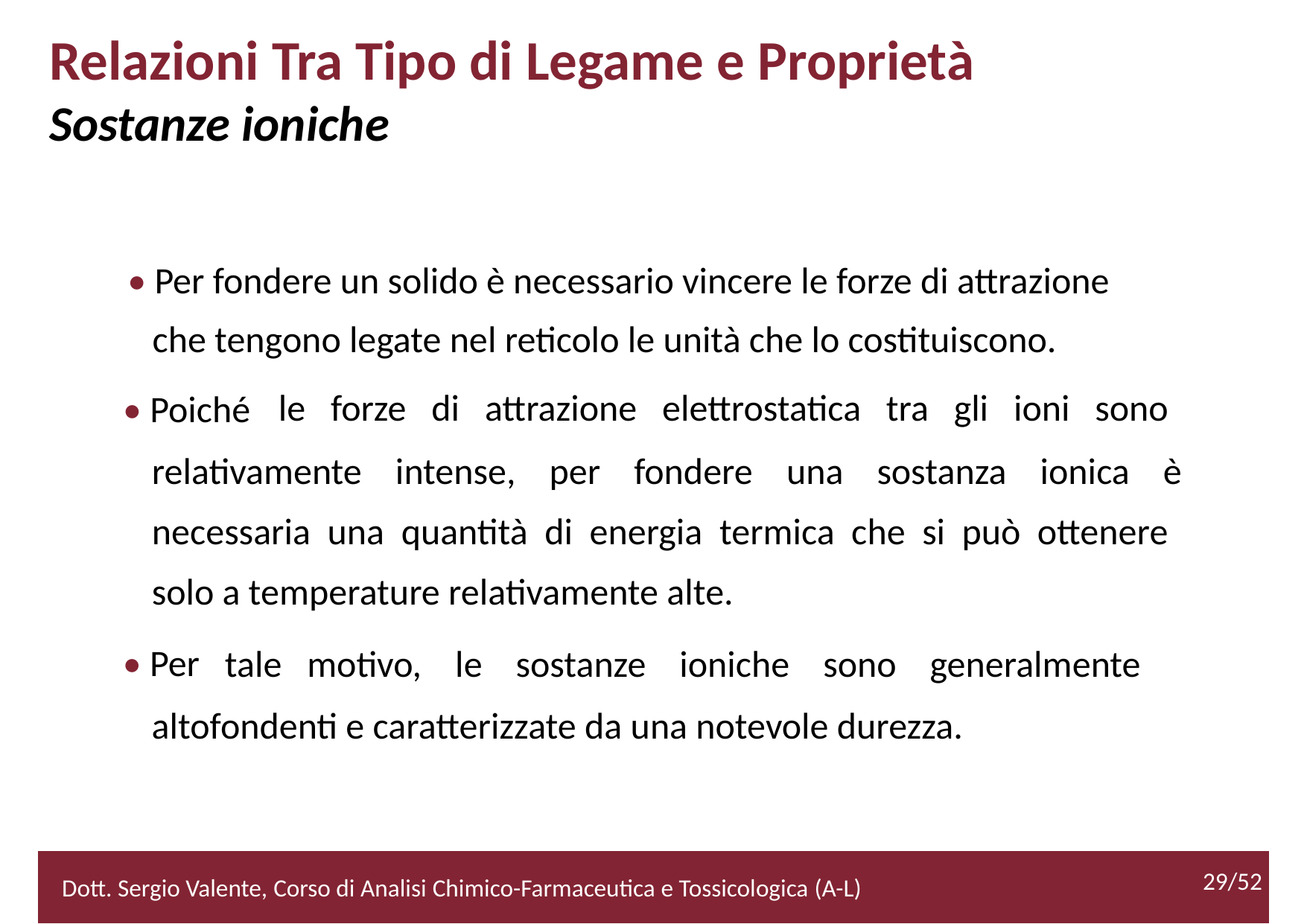

Relazioni Tra Tipo di Legame e Proprietà
Sostanze ioniche
• Per fondere un solido è necessario vincere le forze di attrazione

	che tengono legate nel reticolo le unità che lo costituiscono.
• Poiché
le   forze   di   attrazione   elettrostatica   tra   gli   ioni   sono
relativamente    intense,    per    fondere    una    sostanza    ionica    è

necessaria  una  quantità  di  energia  termica  che  si  può  ottenere

solo a temperature relativamente alte.
• Per
tale   motivo,    le    sostanze    ioniche    sono    generalmente
	altofondenti e caratterizzate da una notevole durezza.

29/52
Dott. Sergio Valente, Corso di Analisi Chimico-Farmaceutica e Tossicologica (A-L)